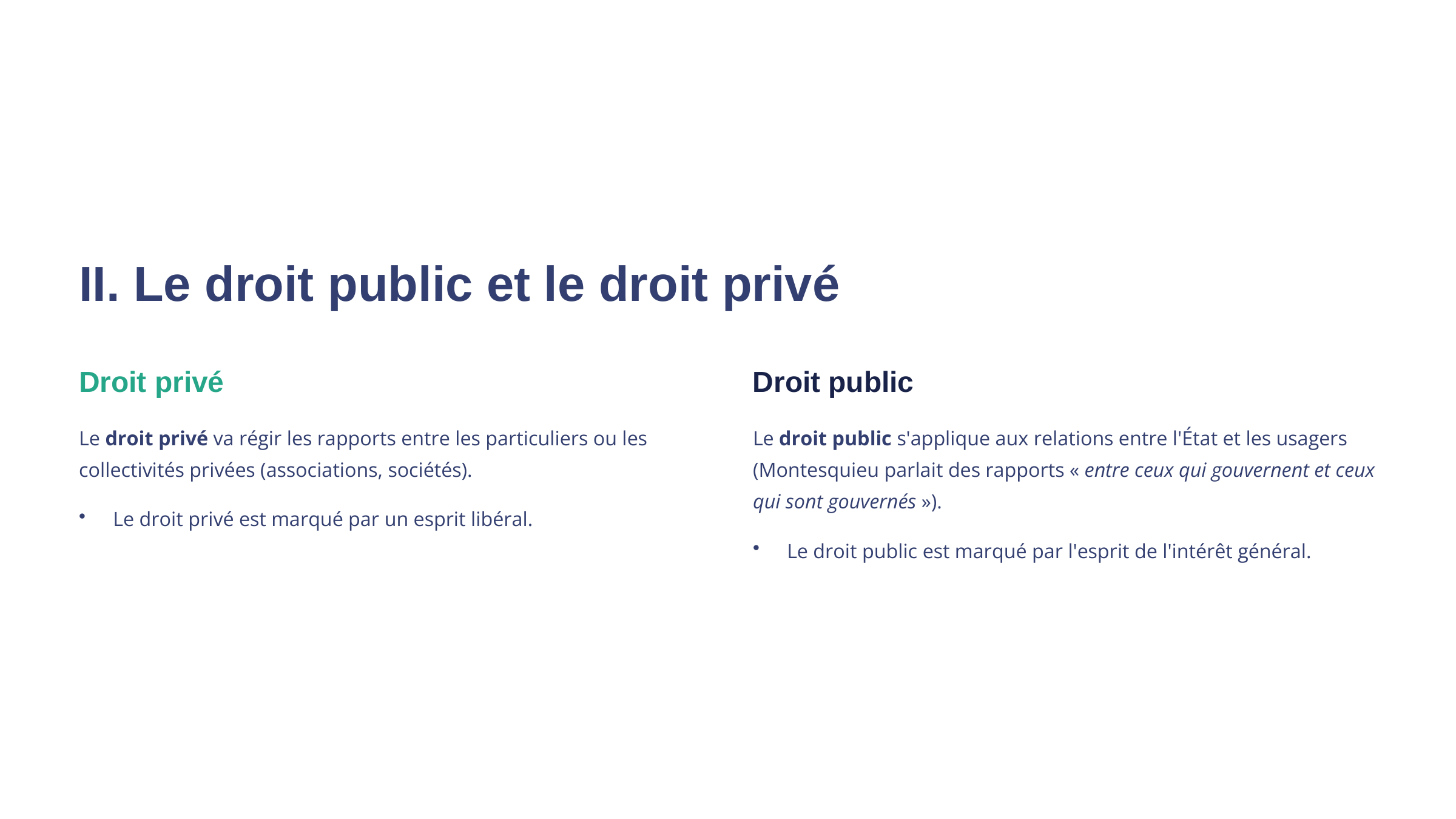

II. Le droit public et le droit privé
Droit privé
Droit public
Le droit privé va régir les rapports entre les particuliers ou les collectivités privées (associations, sociétés).
Le droit public s'applique aux relations entre l'État et les usagers (Montesquieu parlait des rapports « entre ceux qui gouvernent et ceux qui sont gouvernés »).
Le droit privé est marqué par un esprit libéral.
Le droit public est marqué par l'esprit de l'intérêt général.